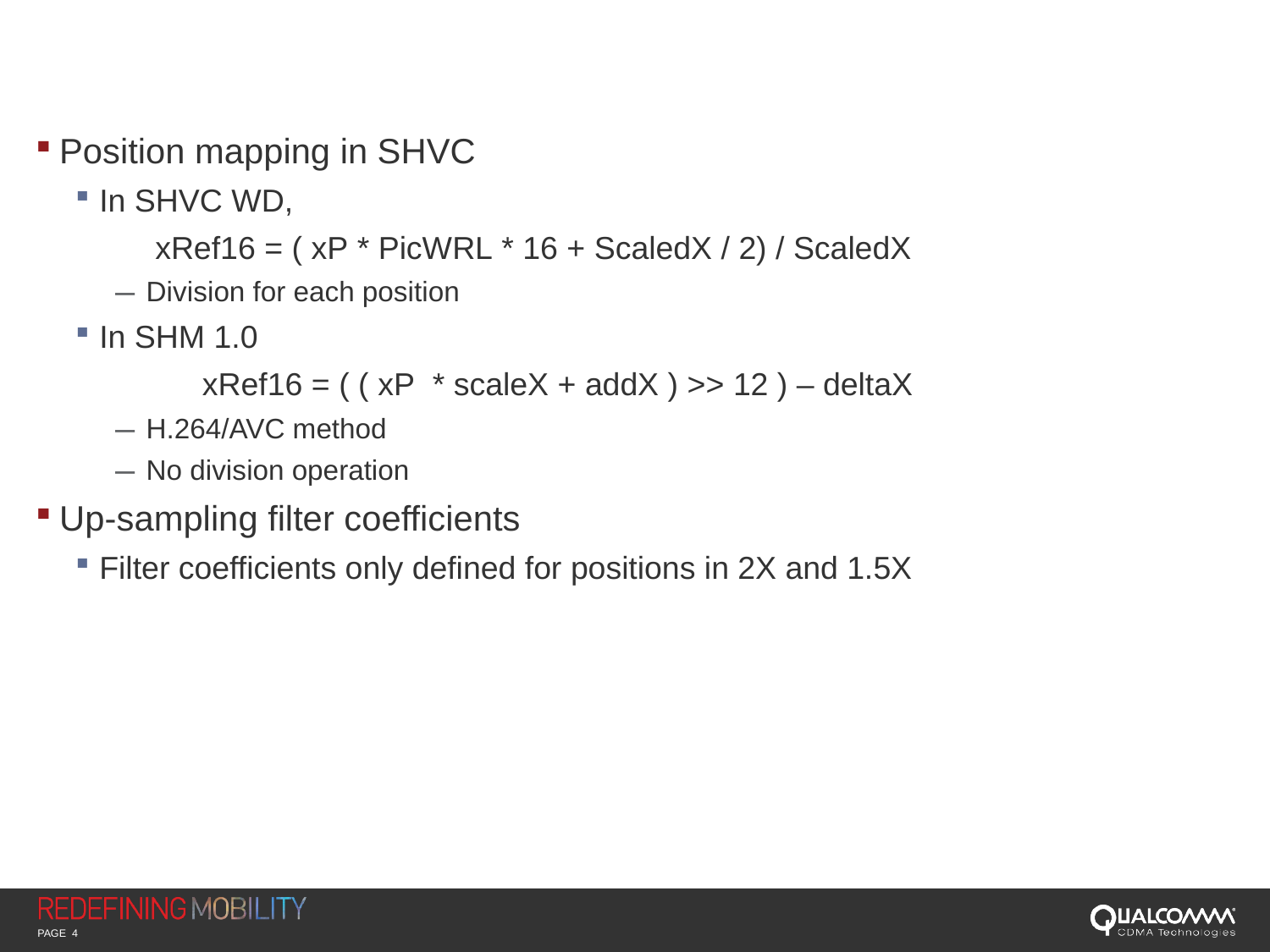

#
Position mapping in SHVC
In SHVC WD,
         xRef16 = ( xP * PicWRL * 16 + ScaledX / 2) / ScaledX
Division for each position
In SHM 1.0
	xRef16 = ( ( xP  * scaleX + addX ) >> 12 ) – deltaX
H.264/AVC method
No division operation
Up-sampling filter coefficients
Filter coefficients only defined for positions in 2X and 1.5X